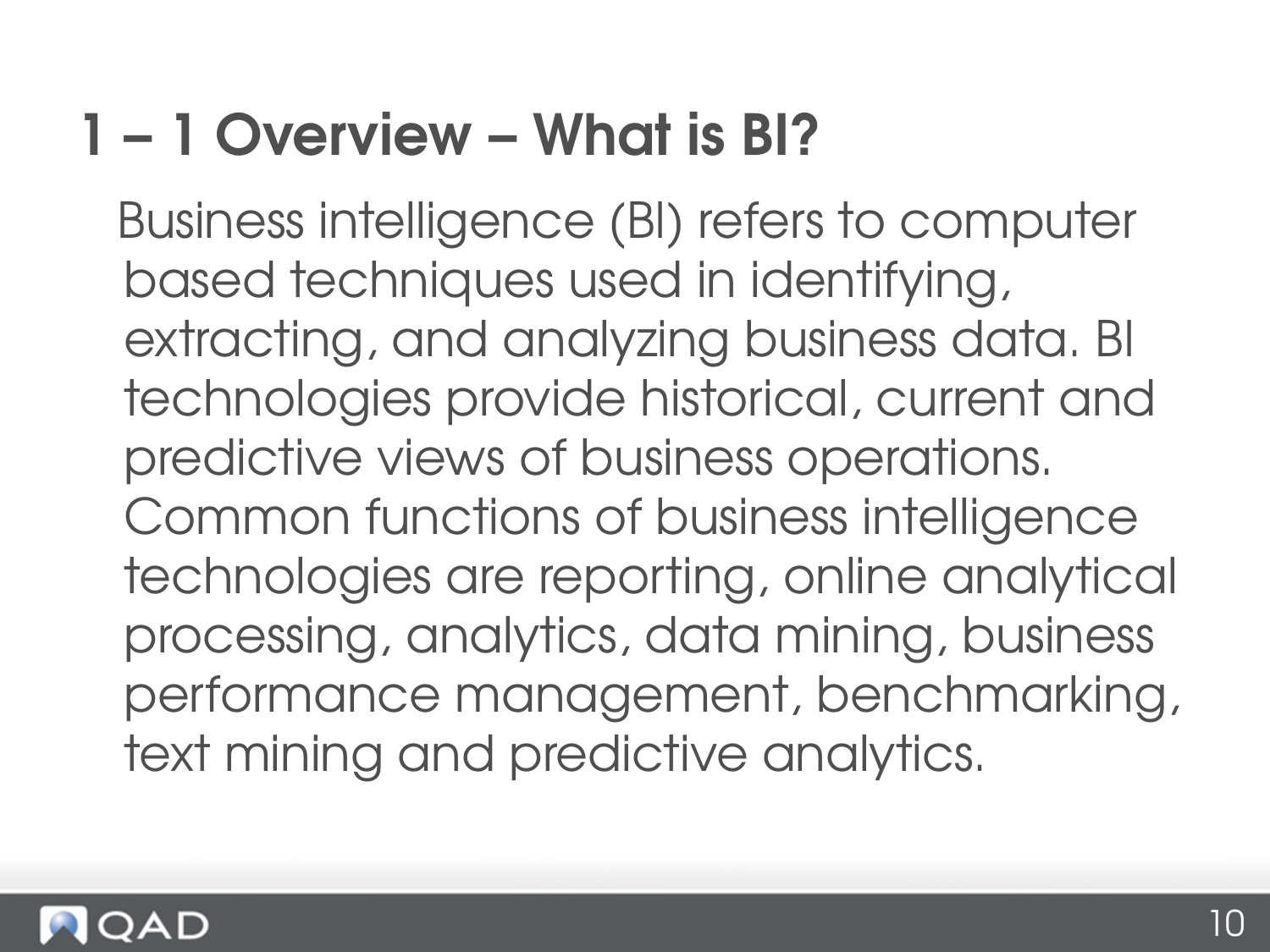

# 1 – 1 Overview – What is BI?
   Business intelligence (BI) refers to computer based techniques used in identifying, extracting, and analyzing business data. BI technologies provide historical, current and predictive views of business operations. Common functions of business intelligence technologies are reporting, online analytical processing, analytics, data mining, business performance management, benchmarking, text mining and predictive analytics.

10